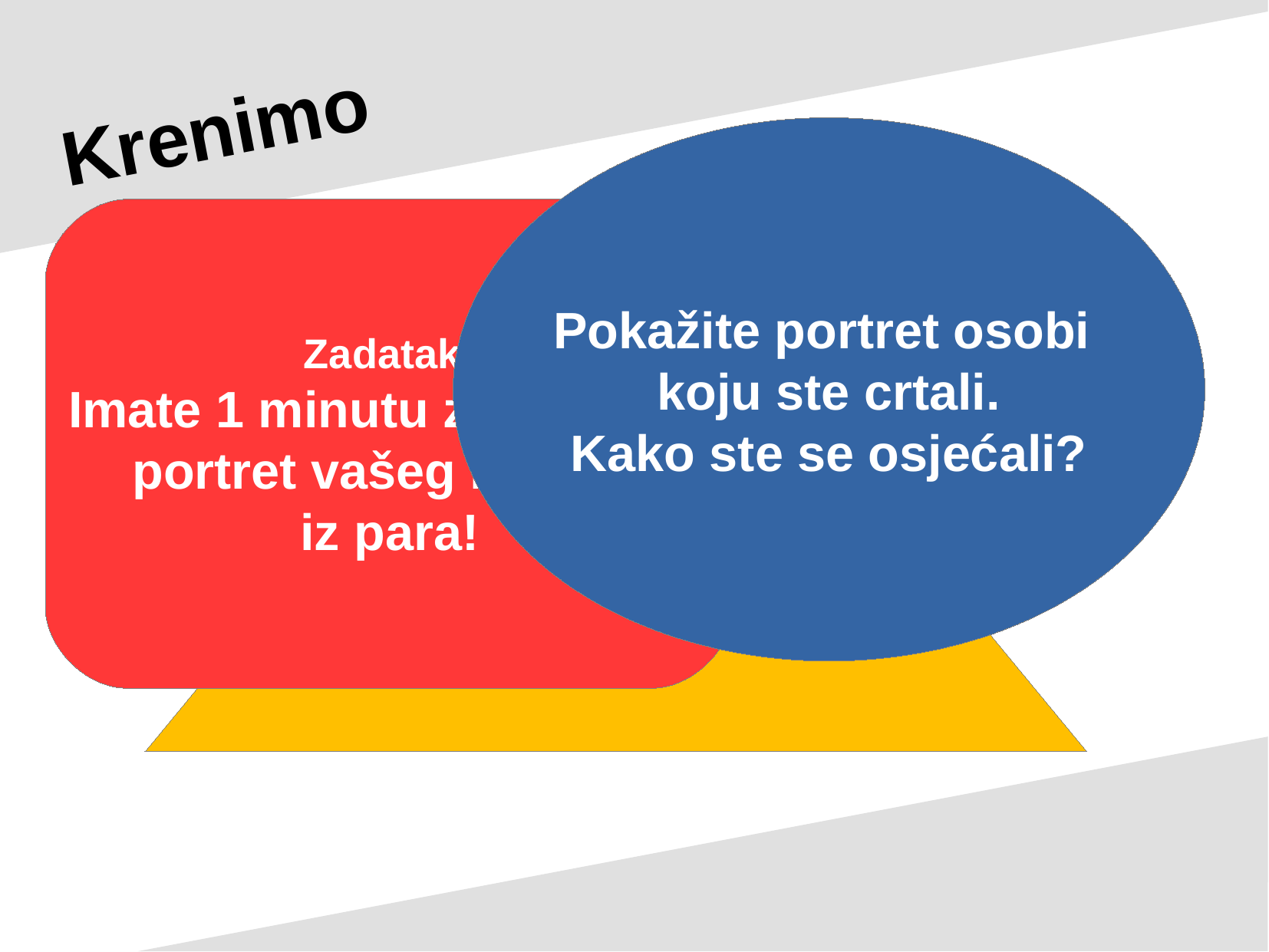

Krenimo
Pokažite portret osobi
koju ste crtali.
Kako ste se osjećali?
Pitanje:

Tko od
vas misli da je
kreativan?
Zadatak:
Imate 1 minutu za nacrtati
portret vašeg kolege
iz para!